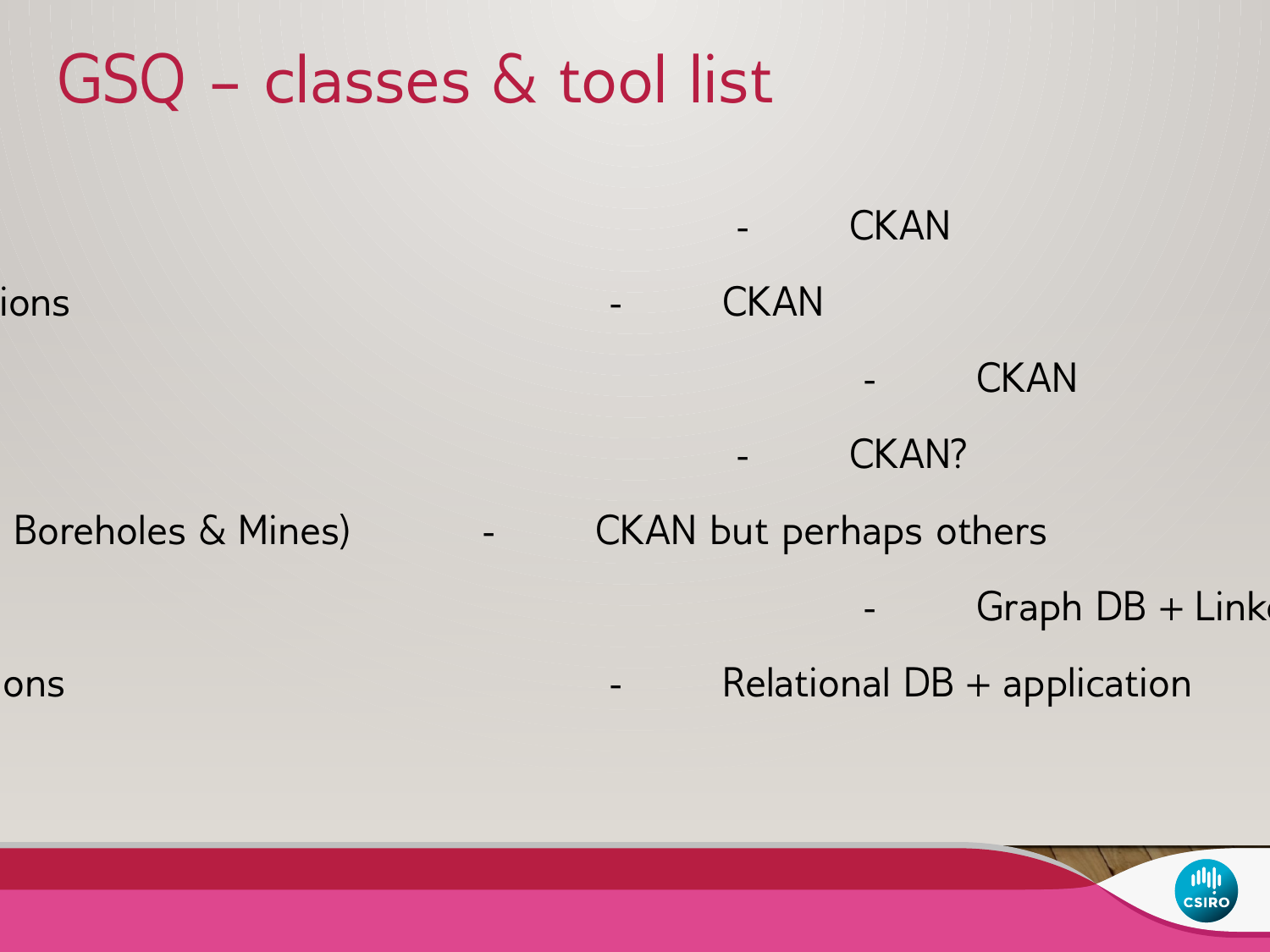

GSQ – classes & tool list
Datasets						 -	CKAN
Organisations					 -	CKAN
Permits							 - 	CKAN
People							 -	CKAN?
Sites (inc. Boreholes & Mines)	 - 	CKAN but perhaps others
Samples							 -	Graph DB + Linked Data API
Observations					 - 	Relational DB + application